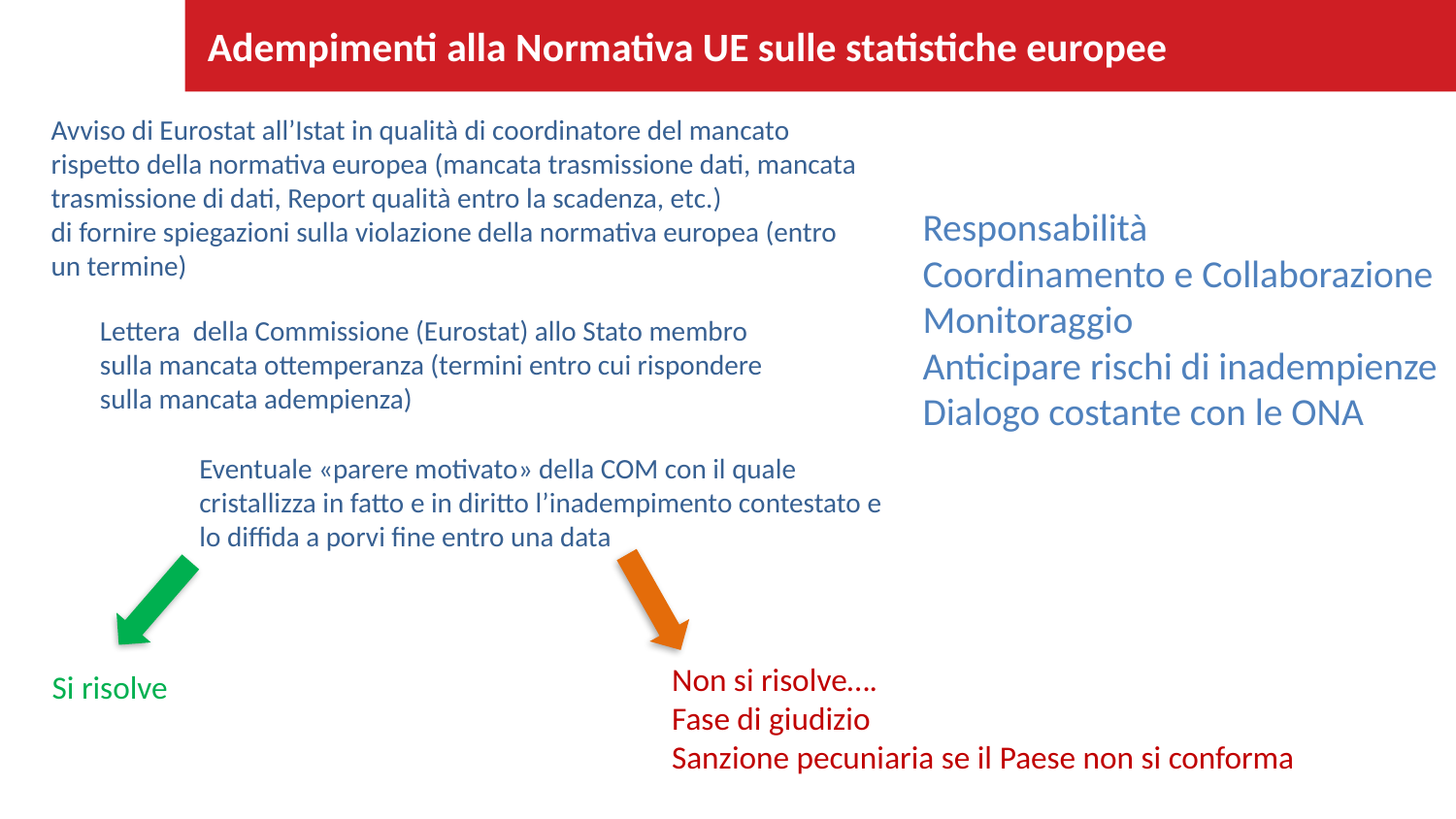

Adempimenti alla Normativa UE sulle statistiche europee
Avviso di Eurostat all’Istat in qualità di coordinatore del mancato rispetto della normativa europea (mancata trasmissione dati, mancata trasmissione di dati, Report qualità entro la scadenza, etc.)
di fornire spiegazioni sulla violazione della normativa europea (entro un termine)
Responsabilità
Coordinamento e Collaborazione
Monitoraggio
Anticipare rischi di inadempienze
Dialogo costante con le ONA

Lettera  della Commissione (Eurostat) allo Stato membro sulla mancata ottemperanza (termini entro cui rispondere sulla mancata adempienza)
Eventuale «parere motivato» della COM con il quale cristallizza in fatto e in diritto l’inadempimento contestato e lo diffida a porvi fine entro una data

Non si risolve….
Fase di giudizio
Sanzione pecuniaria se il Paese non si conforma
Si risolve